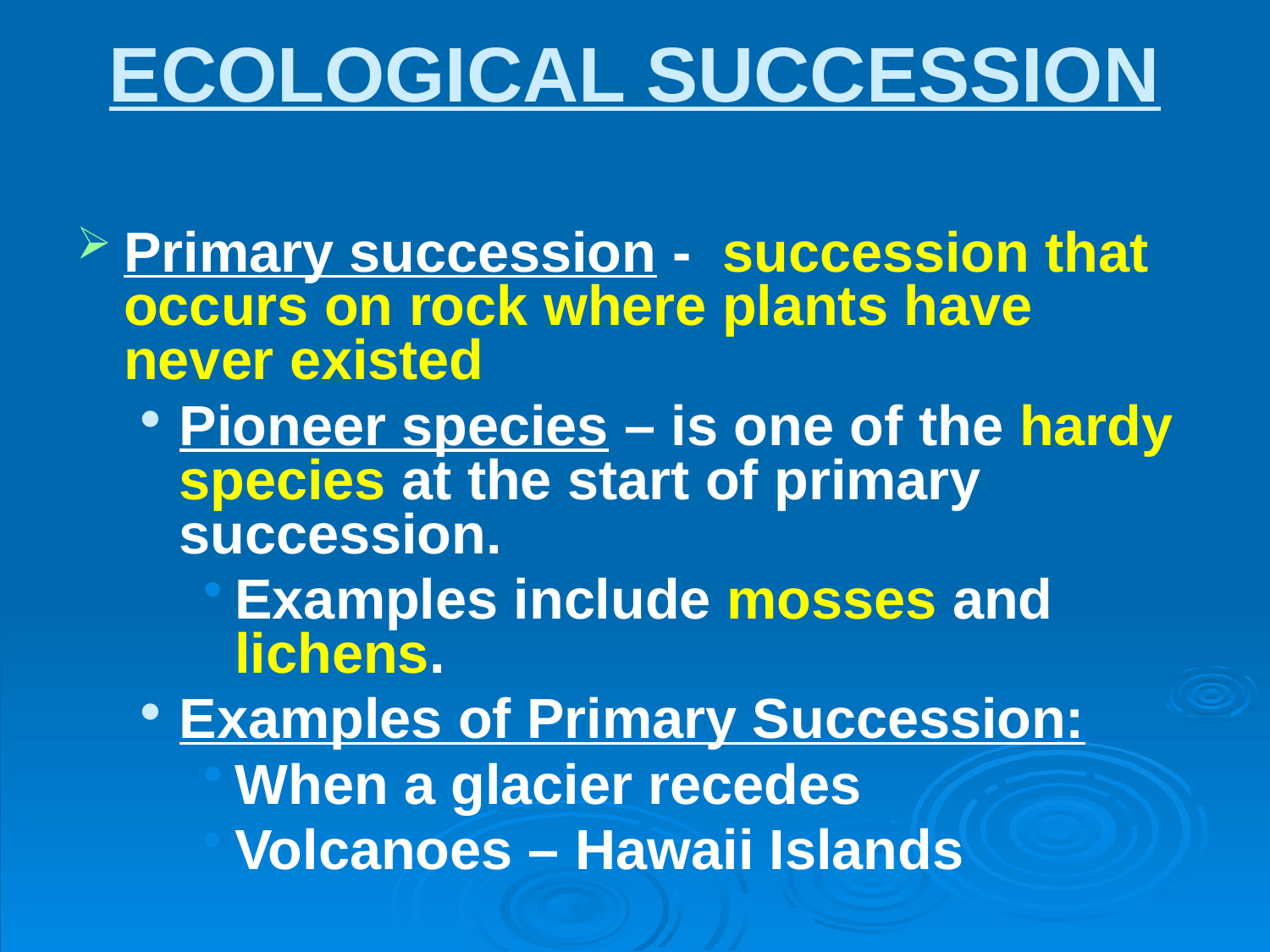

ECOLOGICAL SUCCESSION
Primary succession -  succession that occurs on rock where plants have never existed
Pioneer species – is one of the hardy species at the start of primary succession.
Examples include mosses and lichens.
Examples of Primary Succession:
When a glacier recedes
Volcanoes – Hawaii Islands